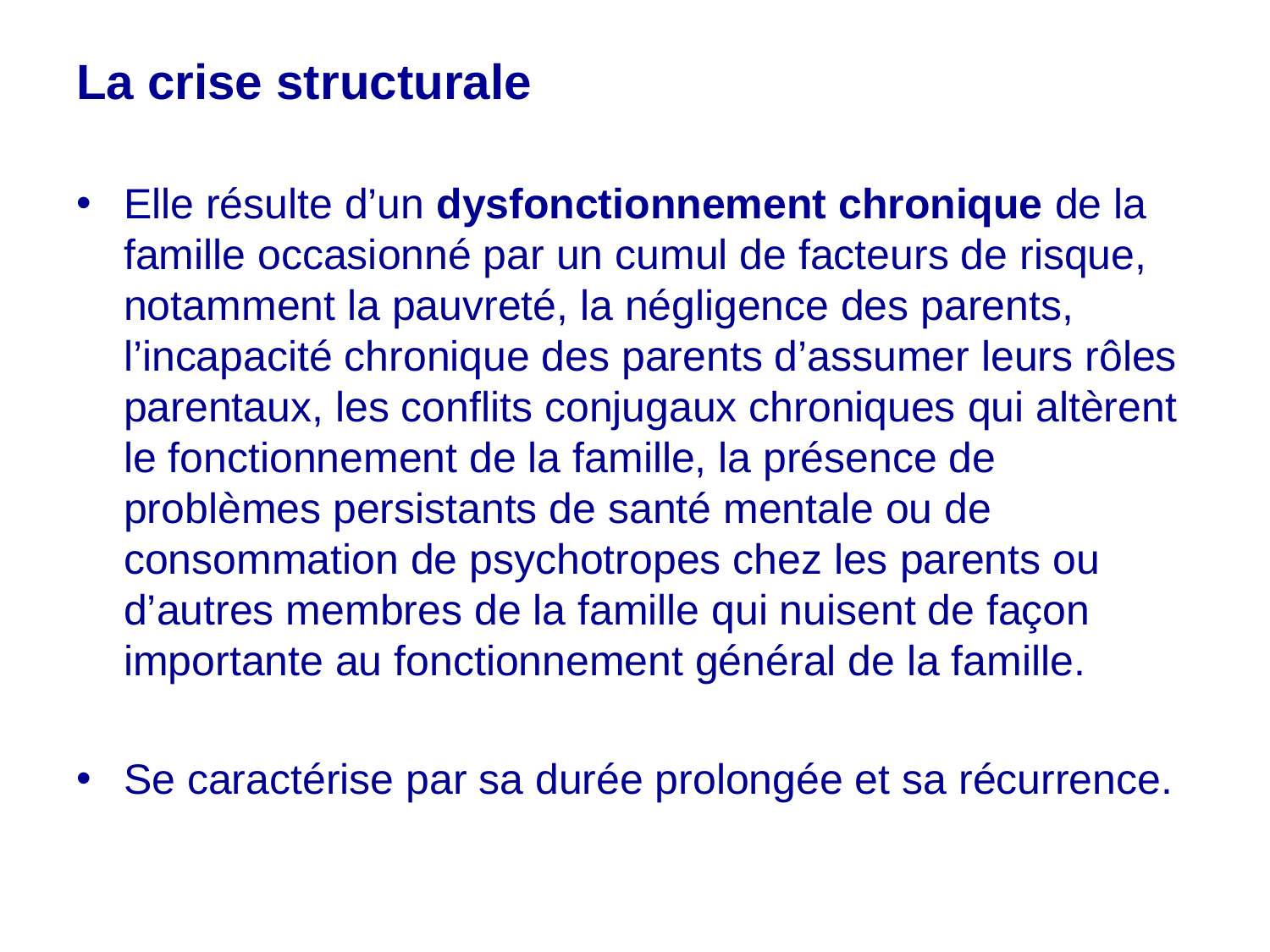

La crise structurale

Elle résulte d’un dysfonctionnement chronique de la famille occasionné par un cumul de facteurs de risque, notamment la pauvreté, la négligence des parents, l’incapacité chronique des parents d’assumer leurs rôles parentaux, les conflits conjugaux chroniques qui altèrent le fonctionnement de la famille, la présence de problèmes persistants de santé mentale ou de consommation de psychotropes chez les parents ou d’autres membres de la famille qui nuisent de façon importante au fonctionnement général de la famille.

Se caractérise par sa durée prolongée et sa récurrence.